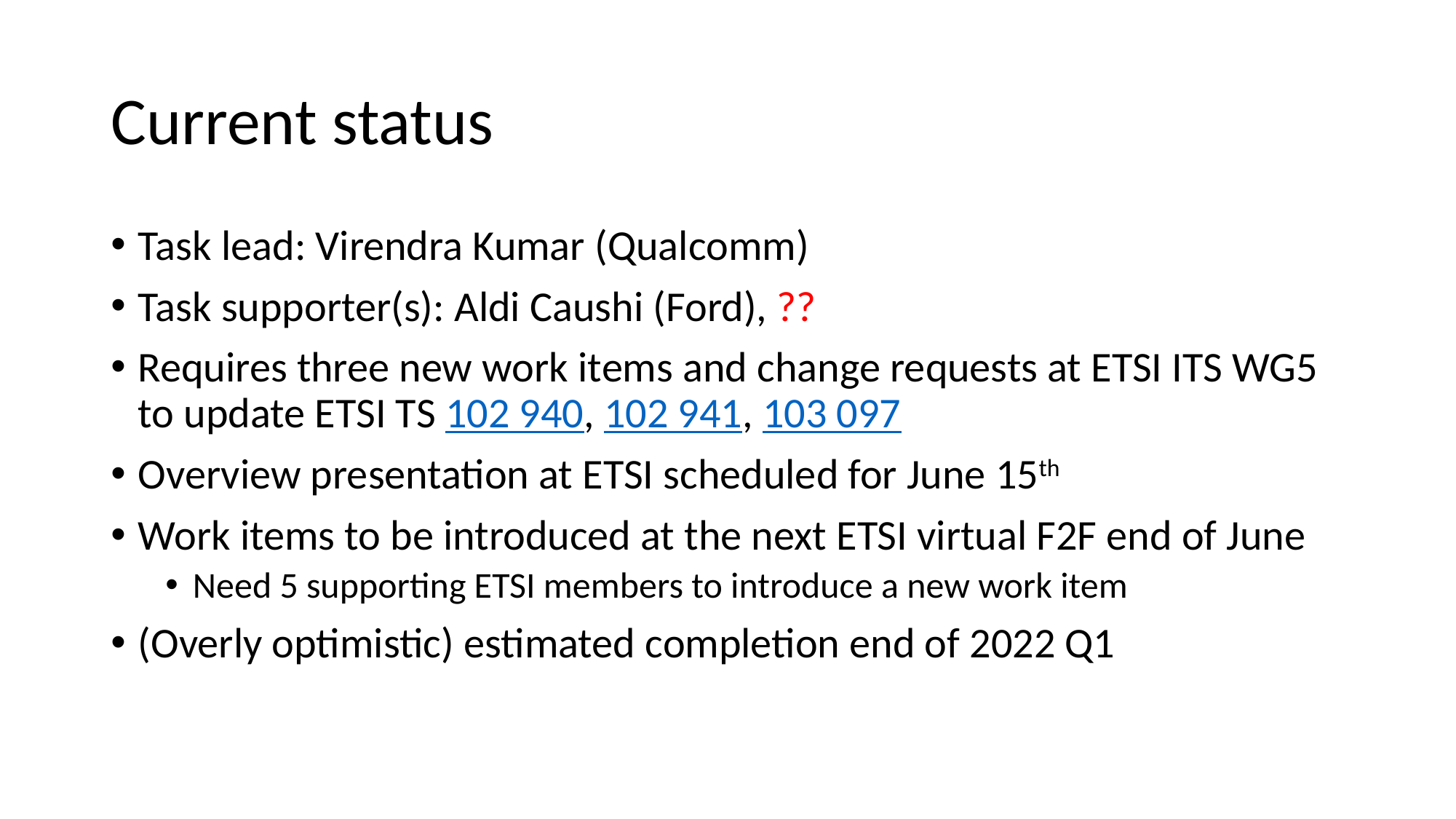

# Current status
Task lead: Virendra Kumar (Qualcomm)
Task supporter(s): Aldi Caushi (Ford), ??
Requires three new work items and change requests at ETSI ITS WG5 to update ETSI TS 102 940, 102 941, 103 097
Overview presentation at ETSI scheduled for June 15th
Work items to be introduced at the next ETSI virtual F2F end of June
Need 5 supporting ETSI members to introduce a new work item
(Overly optimistic) estimated completion end of 2022 Q1